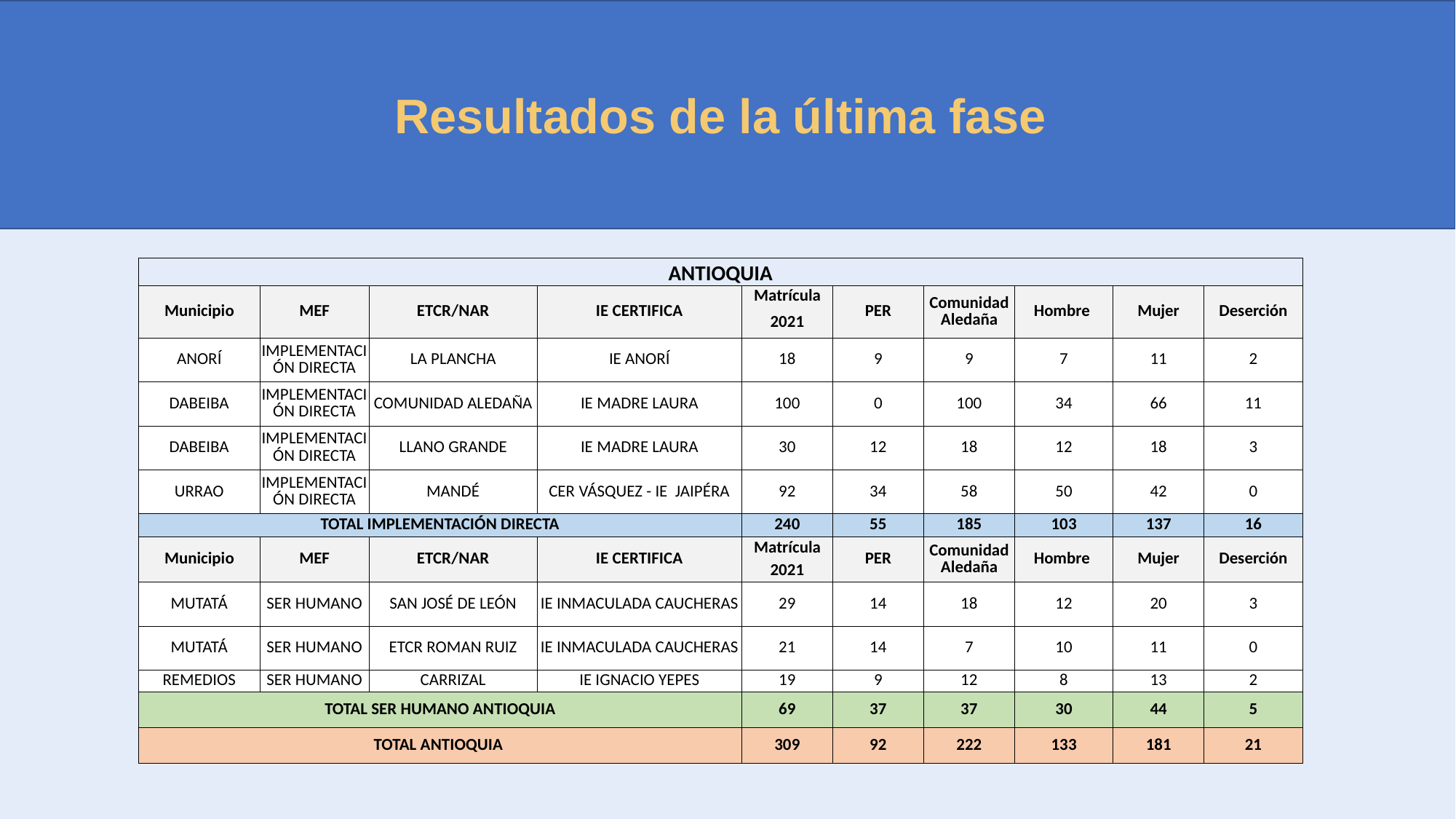

Resultados de la última fase
| ANTIOQUIA |  |  |  |  |  |  |  |  |  |
| --- | --- | --- | --- | --- | --- | --- | --- | --- | --- |
| Municipio | MEF | ETCR/NAR | IE CERTIFICA | Matrícula | PER | Comunidad Aledaña | Hombre | Mujer | Deserción |
|  |  |  |  | 2021 |  |  |  |  |  |
| ANORÍ | IMPLEMENTACIÓN DIRECTA | LA PLANCHA | IE ANORÍ | 18 | 9 | 9 | 7 | 11 | 2 |
| DABEIBA | IMPLEMENTACIÓN DIRECTA | COMUNIDAD ALEDAÑA | IE MADRE LAURA | 100 | 0 | 100 | 34 | 66 | 11 |
| DABEIBA | IMPLEMENTACIÓN DIRECTA | LLANO GRANDE | IE MADRE LAURA | 30 | 12 | 18 | 12 | 18 | 3 |
| URRAO | IMPLEMENTACIÓN DIRECTA | MANDÉ | CER VÁSQUEZ - IE JAIPÉRA | 92 | 34 | 58 | 50 | 42 | 0 |
| TOTAL IMPLEMENTACIÓN DIRECTA |  |  |  | 240 | 55 | 185 | 103 | 137 | 16 |
| Municipio | MEF | ETCR/NAR | IE CERTIFICA | Matrícula | PER | Comunidad Aledaña | Hombre | Mujer | Deserción |
|  |  |  |  | 2021 |  |  |  |  |  |
| MUTATÁ | SER HUMANO | SAN JOSÉ DE LEÓN | IE INMACULADA CAUCHERAS | 29 | 14 | 18 | 12 | 20 | 3 |
| MUTATÁ | SER HUMANO | ETCR ROMAN RUIZ | IE INMACULADA CAUCHERAS | 21 | 14 | 7 | 10 | 11 | 0 |
| REMEDIOS | SER HUMANO | CARRIZAL | IE IGNACIO YEPES | 19 | 9 | 12 | 8 | 13 | 2 |
| TOTAL SER HUMANO ANTIOQUIA |  |  |  | 69 | 37 | 37 | 30 | 44 | 5 |
| TOTAL ANTIOQUIA |  |  |  | 309 | 92 | 222 | 133 | 181 | 21 |